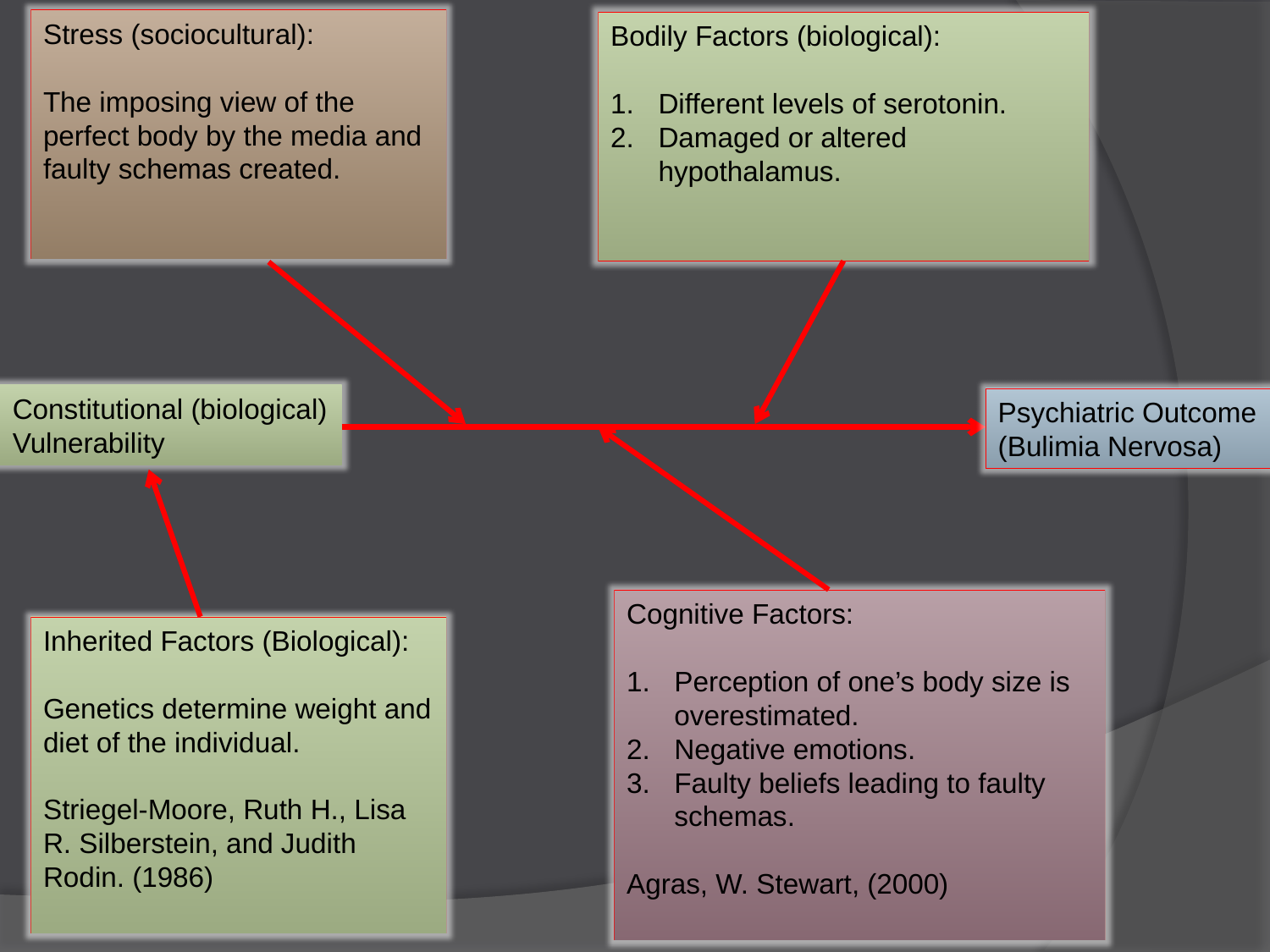

Stress (sociocultural):

The imposing view of the perfect body by the media and faulty schemas created.

Bodily Factors (biological):

Different levels of serotonin.
Damaged or altered hypothalamus.

Constitutional (biological)
Vulnerability
Psychiatric Outcome
(Bulimia Nervosa)
Cognitive Factors:

Perception of one’s body size is overestimated.
Negative emotions.
Faulty beliefs leading to faulty schemas.

Agras, W. Stewart, (2000)

Inherited Factors (Biological):

Genetics determine weight and diet of the individual.

Striegel-Moore, Ruth H., Lisa R. Silberstein, and Judith Rodin. (1986)